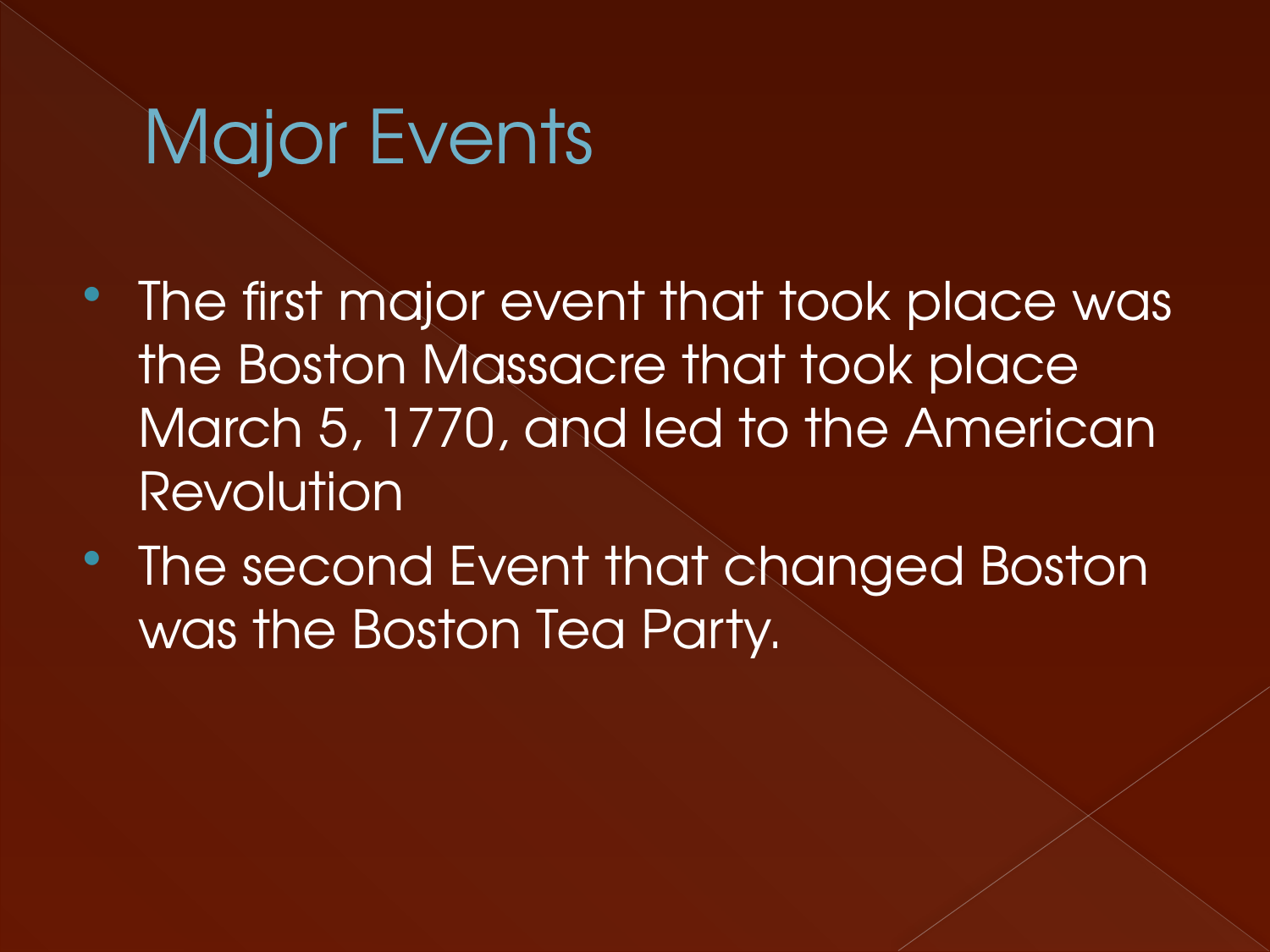

# Major Events
The first major event that took place was the Boston Massacre that took place March 5, 1770, and led to the American Revolution
The second Event that changed Boston was the Boston Tea Party.